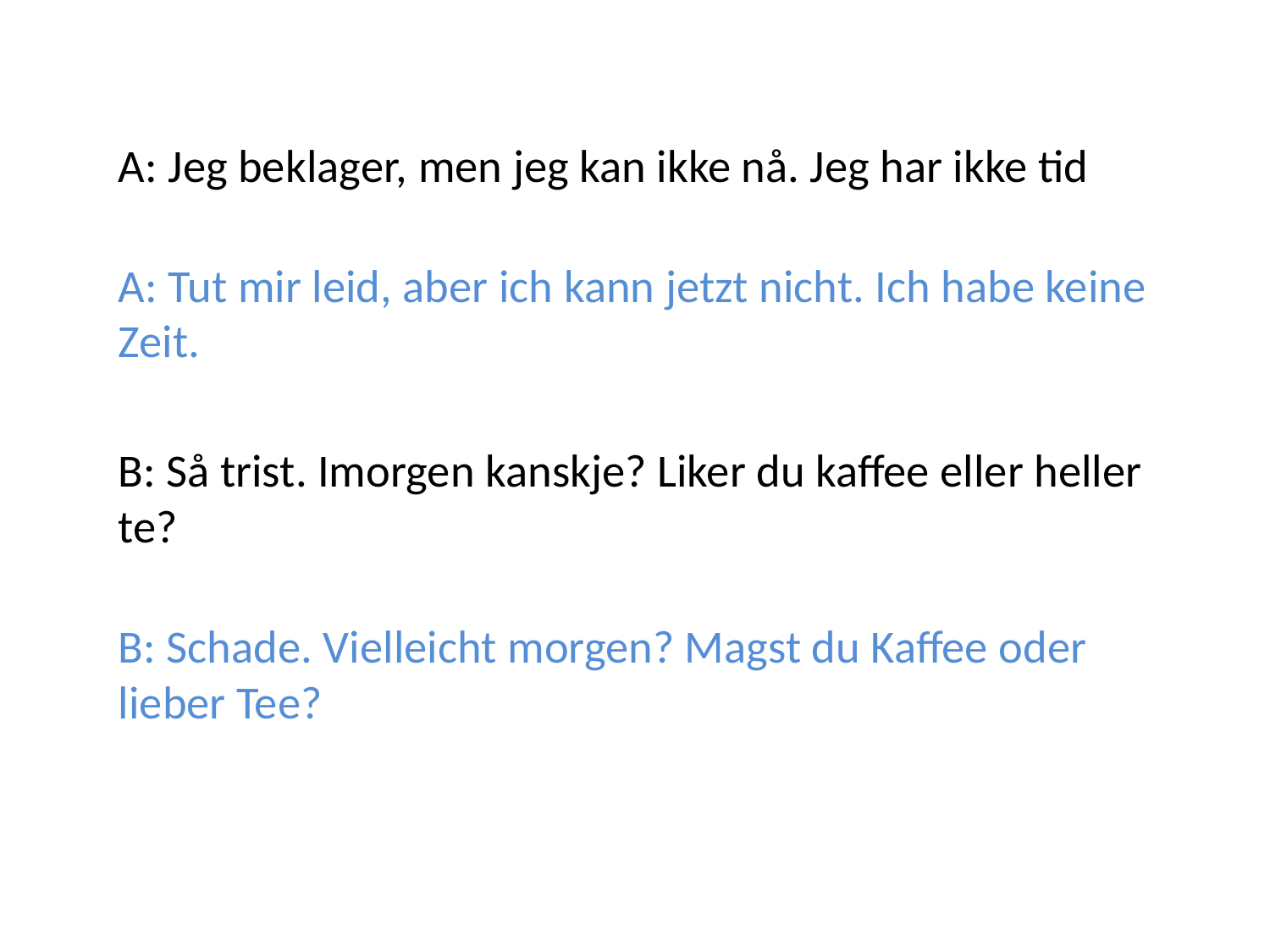

#
A: Jeg beklager, men jeg kan ikke nå. Jeg har ikke tid
A: Tut mir leid, aber ich kann jetzt nicht. Ich habe keine Zeit.

	B: Så trist. Imorgen kanskje? Liker du kaffee eller heller te?
B: Schade. Vielleicht morgen? Magst du Kaffee oder lieber Tee?